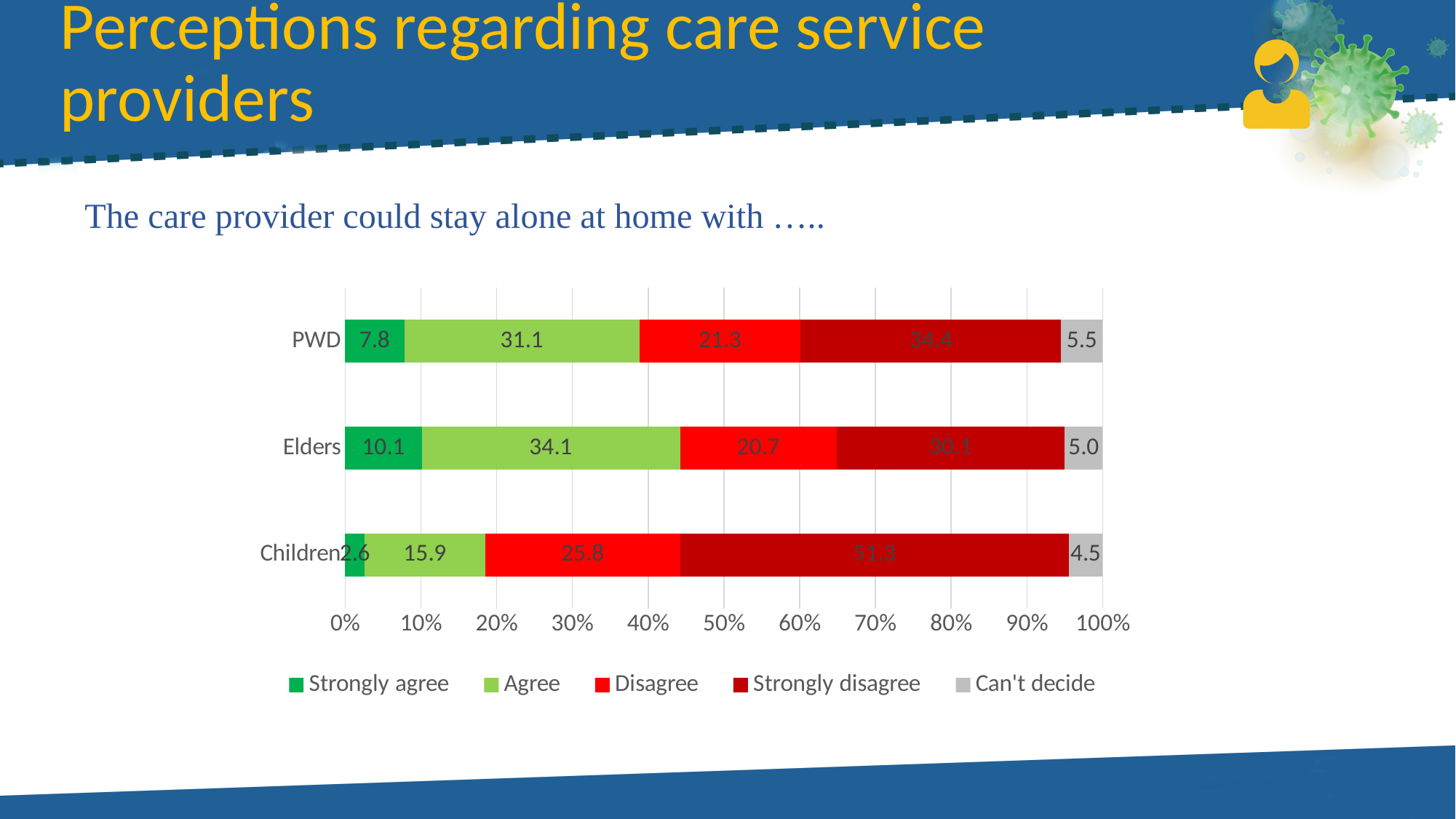

# Perceptions regarding care service providers
The care provider could stay alone at home with …..

### Chart

| Category | Strongly agree | Agree | Disagree | Strongly disagree | Can't decide |
|---|---|---|---|---|---|
| Children | 2.6 | 15.9 | 25.8 | 51.3 | 4.5 |
| Elders | 10.1 | 34.1 | 20.7 | 30.1 | 5.0 |
| PWD | 7.8 | 31.1 | 21.3 | 34.4 | 5.5 |